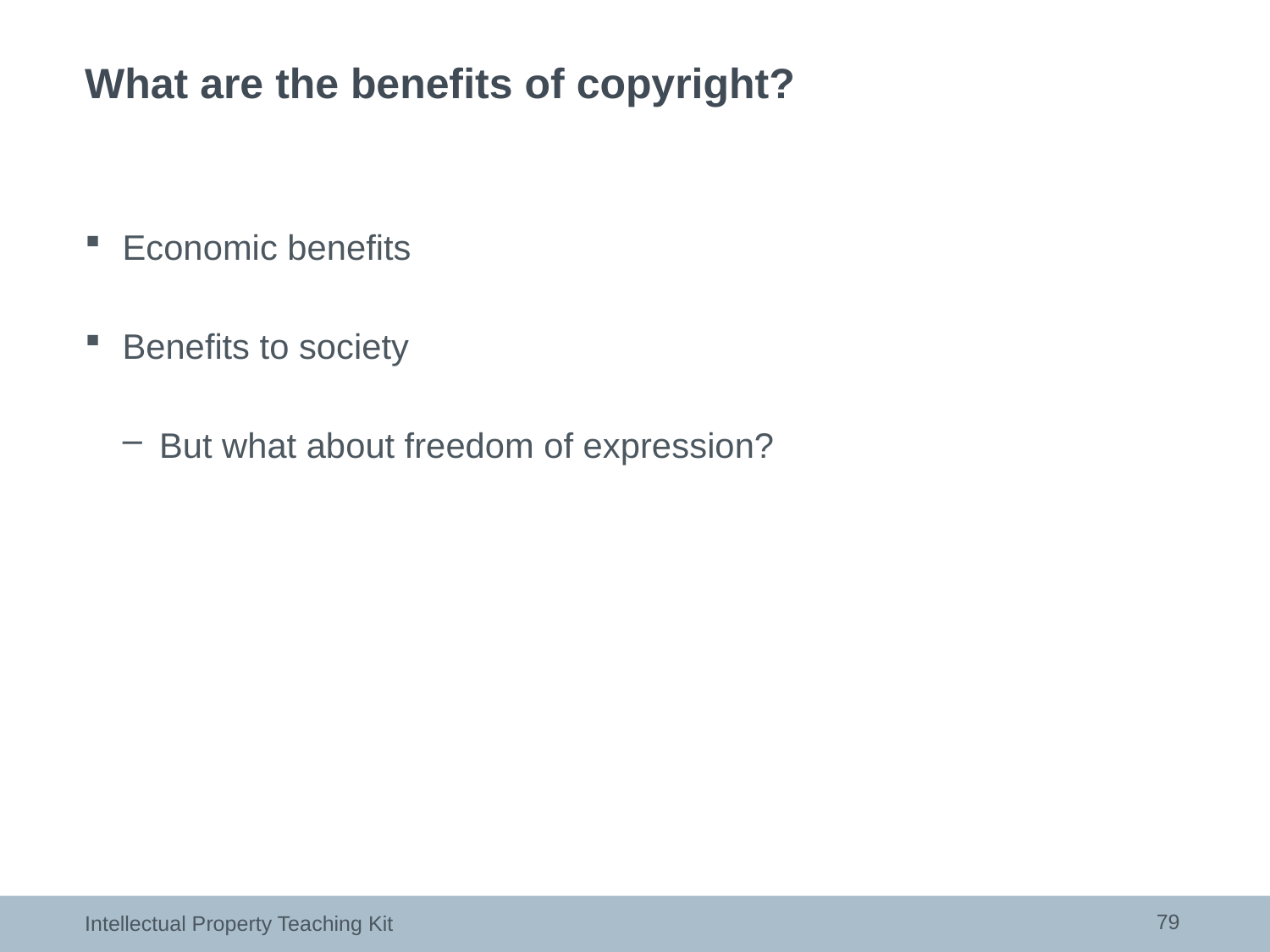

# What are the benefits of copyright?
Economic benefits

Benefits to society

But what about freedom of expression?
79
Intellectual Property Teaching Kit